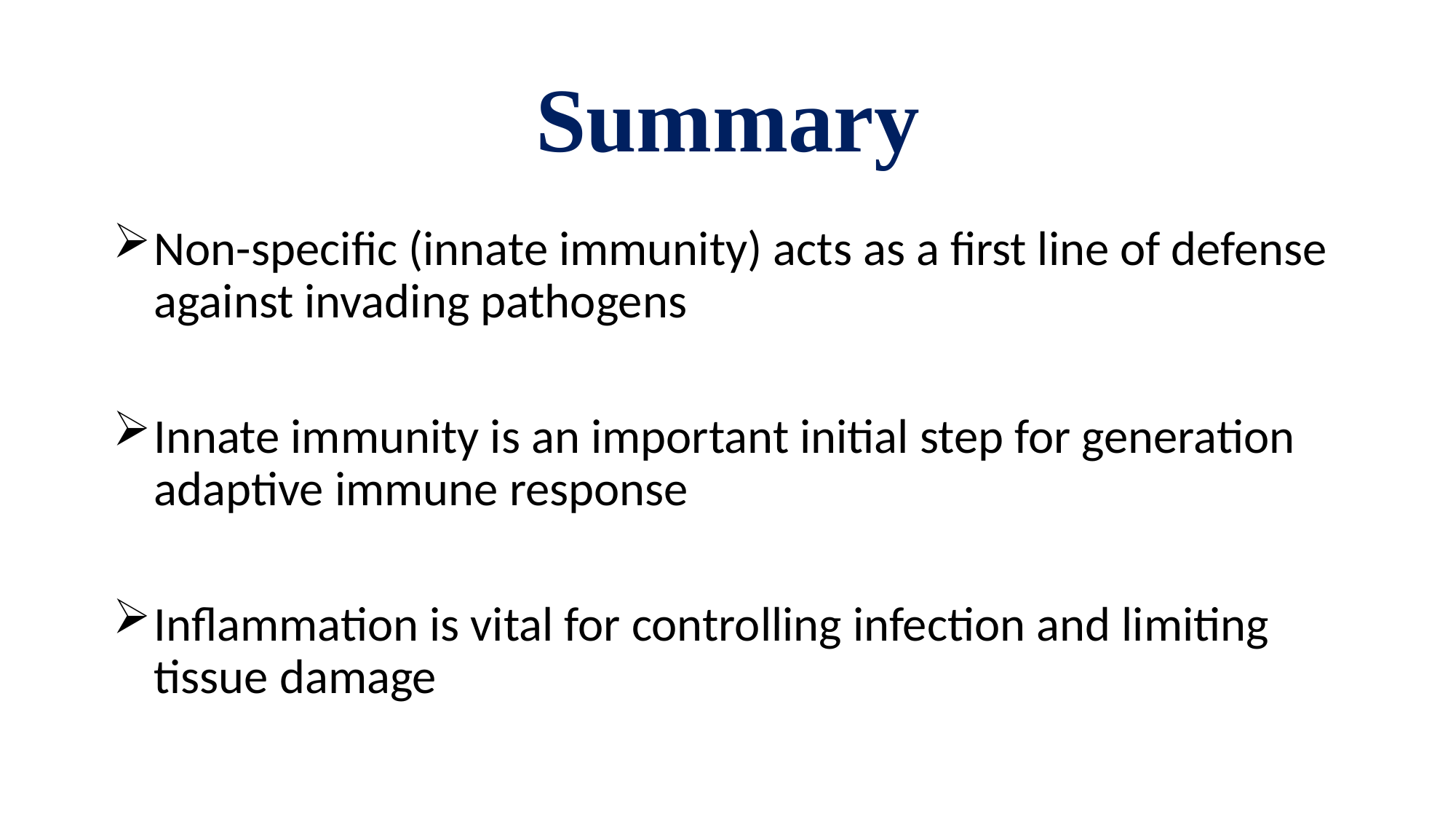

# Summary
Non-specific (innate immunity) acts as a first line of defense against invading pathogens

Innate immunity is an important initial step for generation adaptive immune response

Inflammation is vital for controlling infection and limiting tissue damage